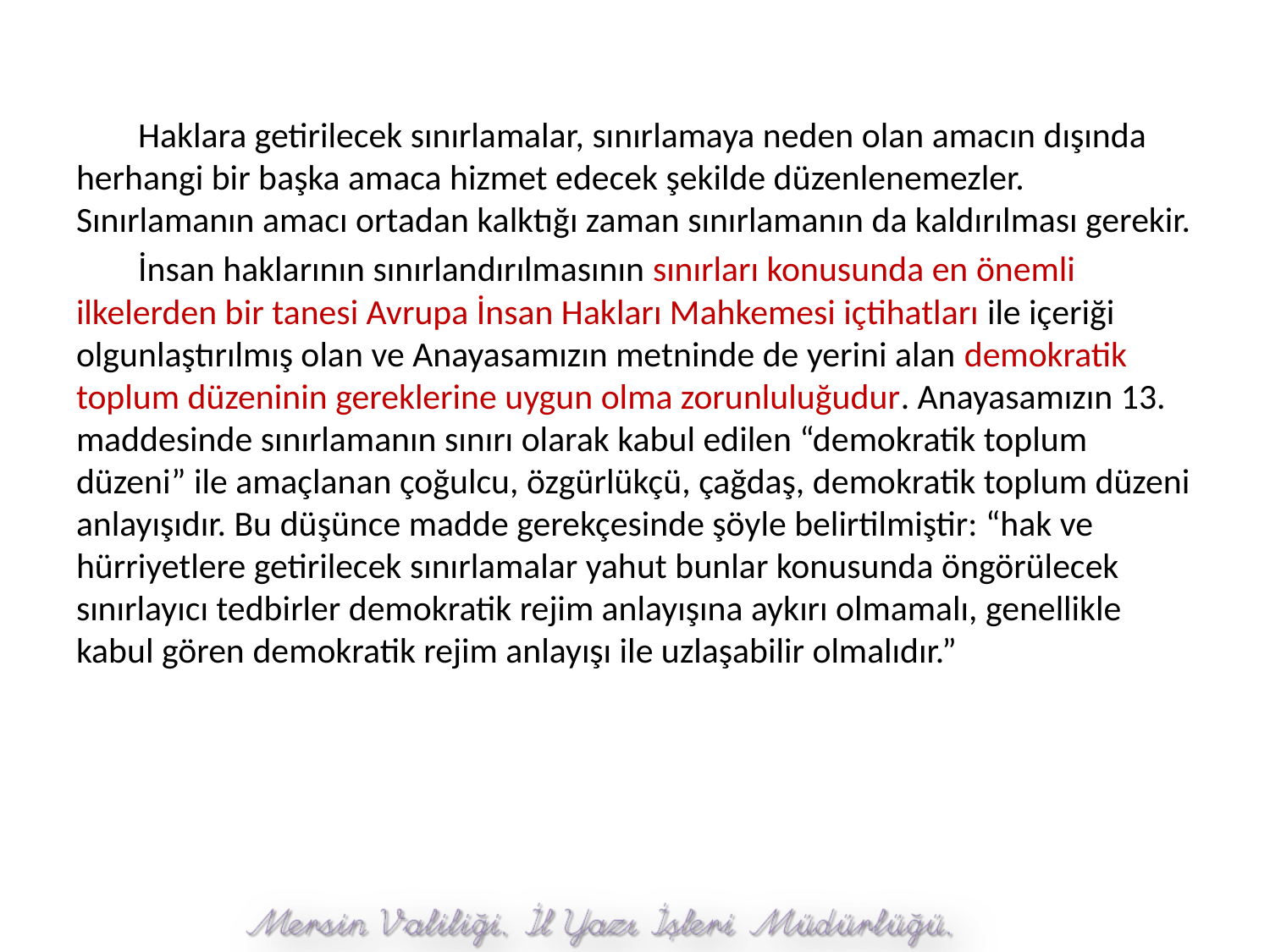

#
Haklara getirilecek sınırlamalar, sınırlamaya neden olan amacın dışında herhangi bir başka amaca hizmet edecek şekilde düzenlenemezler. Sınırlamanın amacı ortadan kalktığı zaman sınırlamanın da kaldırılması gerekir.
İnsan haklarının sınırlandırılmasının sınırları konusunda en önemli ilkelerden bir tanesi Avrupa İnsan Hakları Mahkemesi içtihatları ile içeriği olgunlaştırılmış olan ve Anayasamızın metninde de yerini alan demokratik toplum düzeninin gereklerine uygun olma zorunluluğudur. Anayasamızın 13. maddesinde sınırlamanın sınırı olarak kabul edilen “demokratik toplum düzeni” ile amaçlanan çoğulcu, özgürlükçü, çağdaş, demokratik toplum düzeni anlayışıdır. Bu düşünce madde gerekçesinde şöyle belirtilmiştir: “hak ve hürriyetlere getirilecek sınırlamalar yahut bunlar konusunda öngörülecek sınırlayıcı tedbirler demokratik rejim anlayışına aykırı olmamalı, genellikle kabul gören demokratik rejim anlayışı ile uzlaşabilir olmalıdır.”